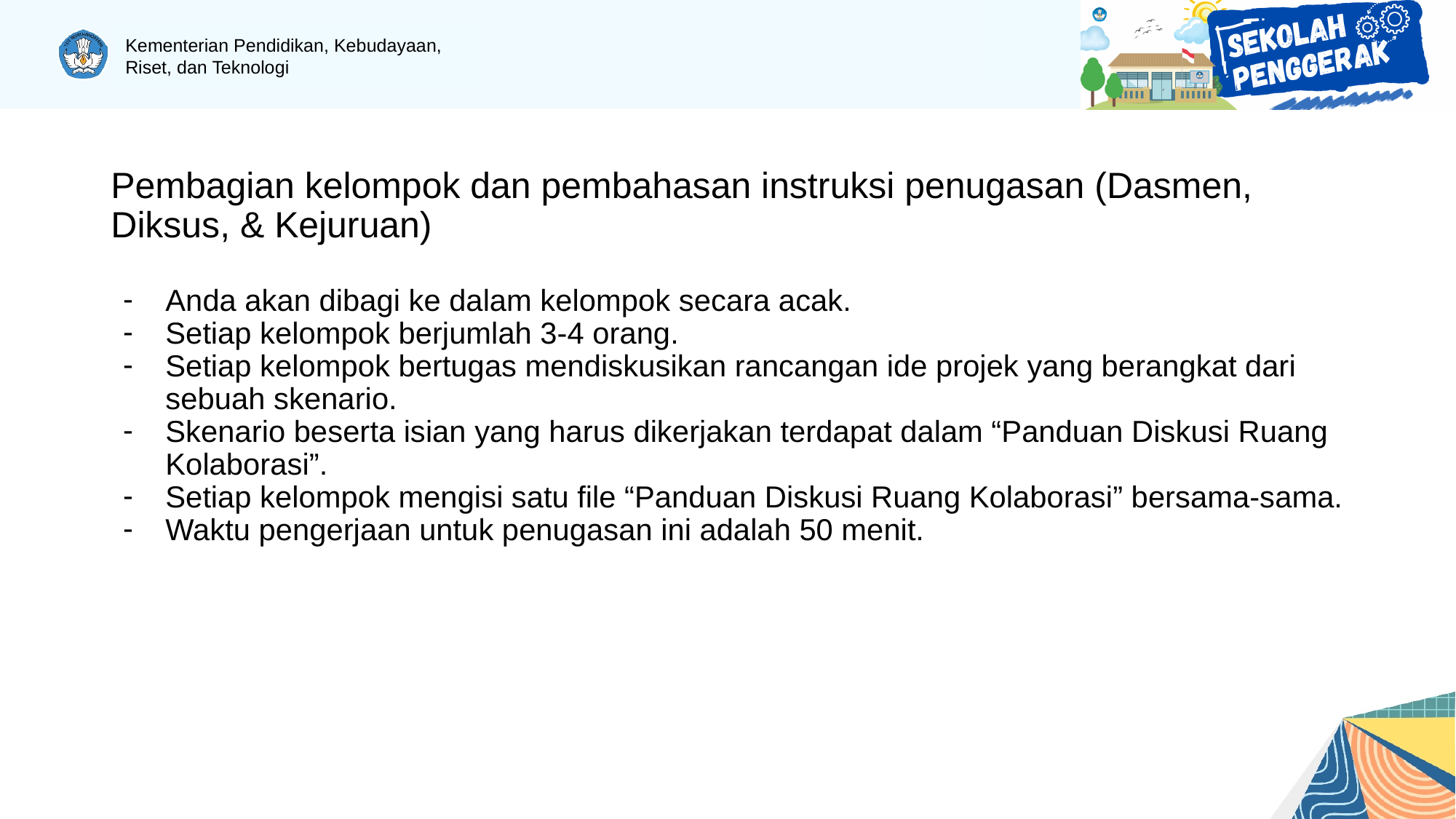

# Pembagian kelompok dan pembahasan instruksi penugasan (Dasmen, Diksus, & Kejuruan)
Anda akan dibagi ke dalam kelompok secara acak.
Setiap kelompok berjumlah 3-4 orang.
Setiap kelompok bertugas mendiskusikan rancangan ide projek yang berangkat dari sebuah skenario.
Skenario beserta isian yang harus dikerjakan terdapat dalam “Panduan Diskusi Ruang Kolaborasi”.
Setiap kelompok mengisi satu file “Panduan Diskusi Ruang Kolaborasi” bersama-sama.
Waktu pengerjaan untuk penugasan ini adalah 50 menit.